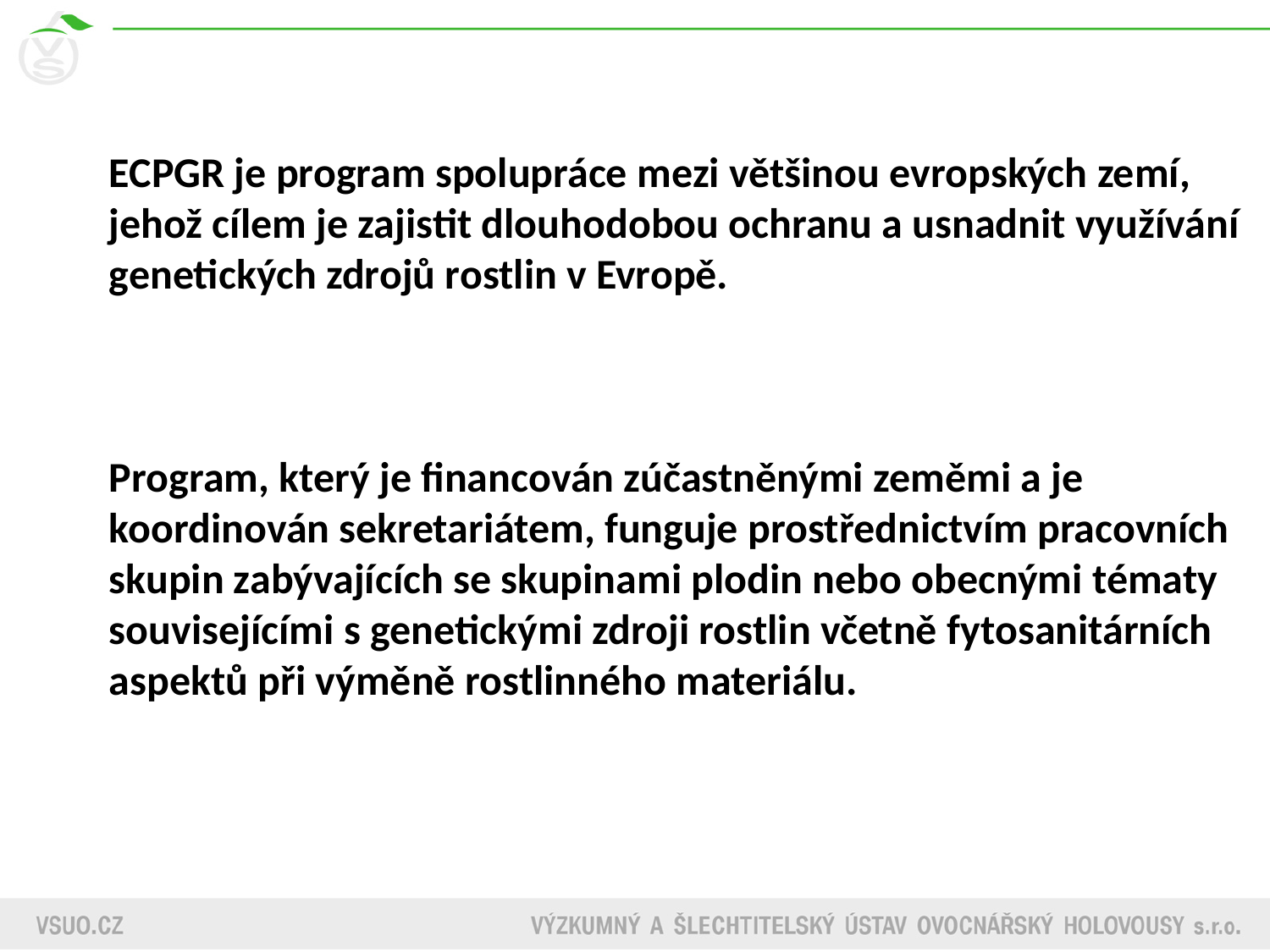

ECPGR je program spolupráce mezi většinou evropských zemí, jehož cílem je zajistit dlouhodobou ochranu a usnadnit využívání genetických zdrojů rostlin v Evropě.

Program, který je financován zúčastněnými zeměmi a je koordinován sekretariátem, funguje prostřednictvím pracovních skupin zabývajících se skupinami plodin nebo obecnými tématy souvisejícími s genetickými zdroji rostlin včetně fytosanitárních aspektů při výměně rostlinného materiálu.